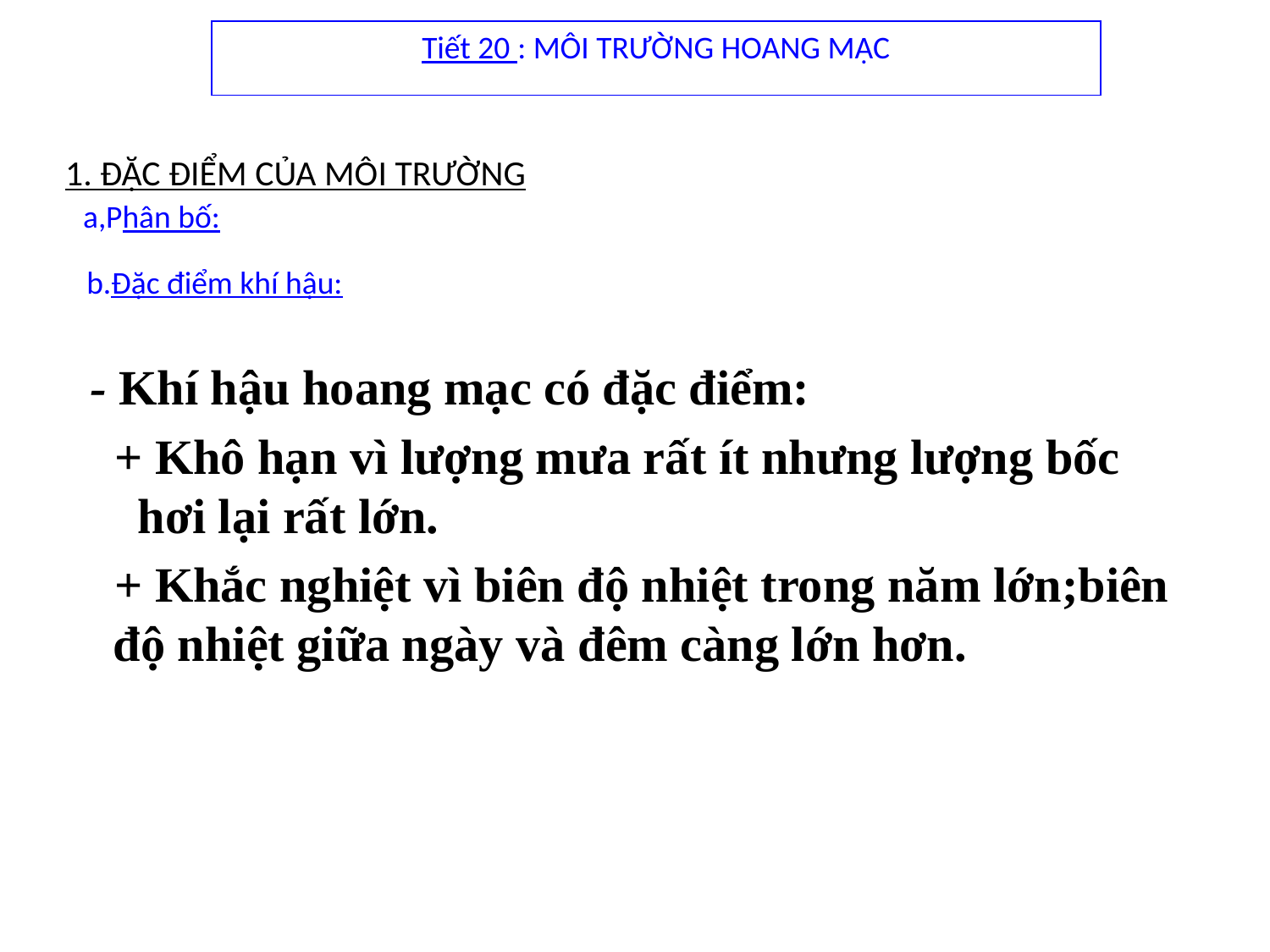

Tiết 20 : MÔI TRƯỜNG HOANG MẠC
1. ĐẶC ĐIỂM CỦA MÔI TRƯỜNG
 a,Phân bố:
b.Đặc điểm khí hậu:
  - Khí hậu hoang mạc có đặc điểm:
    + Khô hạn vì lượng mưa rất ít nhưng lượng bốc           hơi lại rất lớn.
    + Khắc nghiệt vì biên độ nhiệt trong năm lớn;biên độ nhiệt giữa ngày và đêm càng lớn hơn.